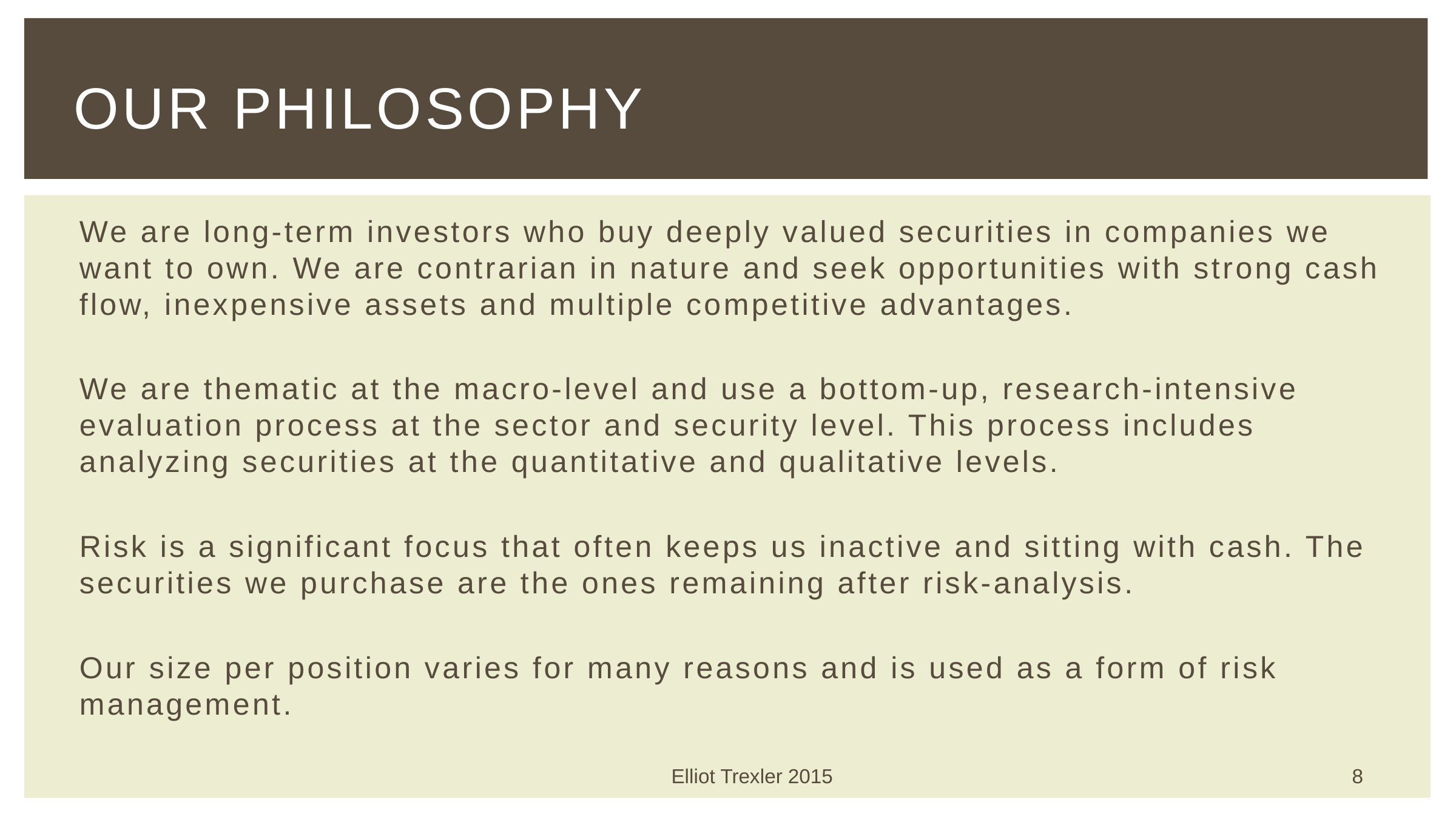

# Our philosophy
We are long-term investors who buy deeply valued securities in companies we want to own. We are contrarian in nature and seek opportunities with strong cash flow, inexpensive assets and multiple competitive advantages.

We are thematic at the macro-level and use a bottom-up, research-intensive evaluation process at the sector and security level. This process includes analyzing securities at the quantitative and qualitative levels.

Risk is a significant focus that often keeps us inactive and sitting with cash. The securities we purchase are the ones remaining after risk-analysis.

Our size per position varies for many reasons and is used as a form of risk management.

8
Elliot Trexler 2015